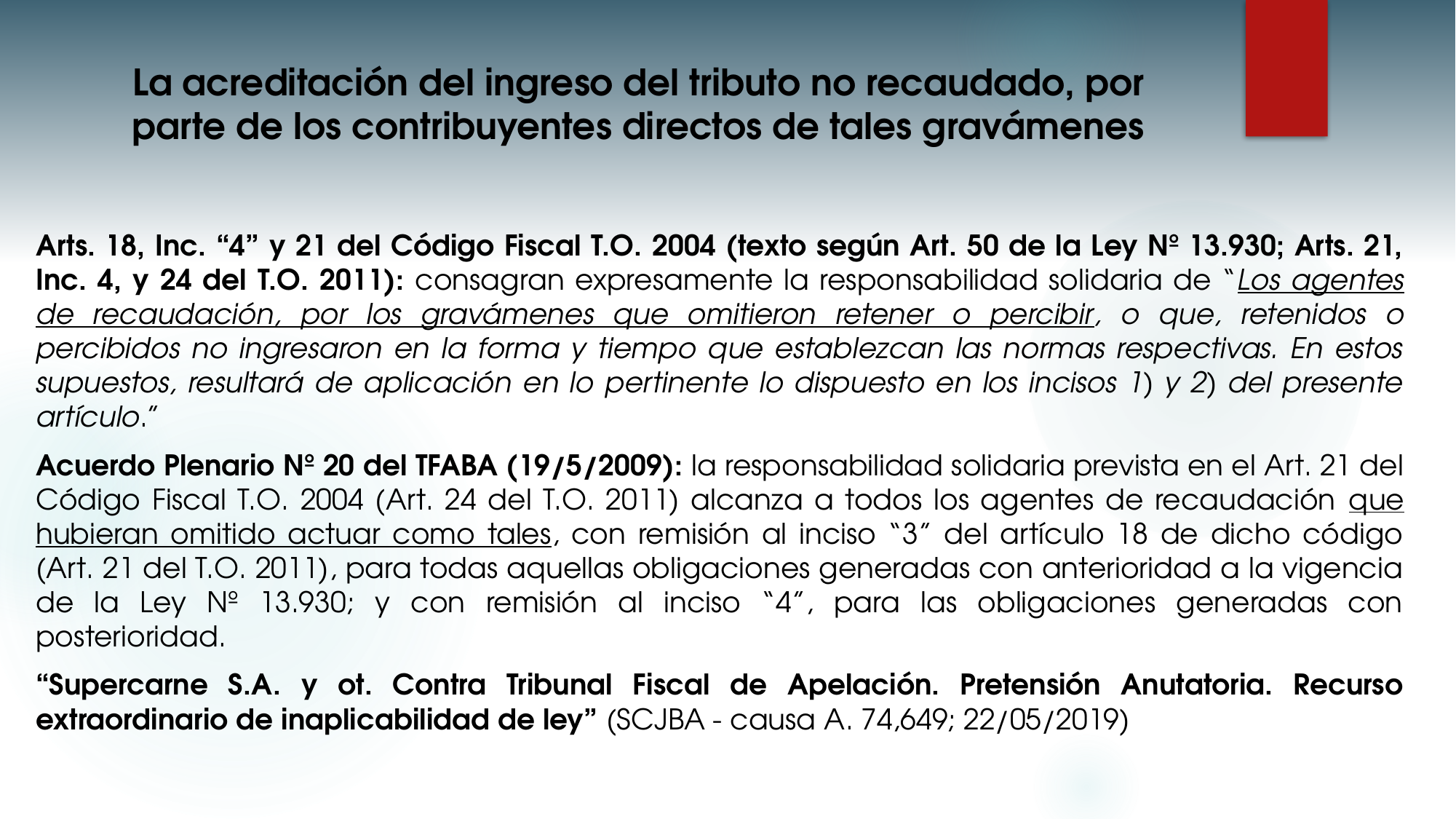

# La acreditación del ingreso del tributo no recaudado, por parte de los contribuyentes directos de tales gravámenes

Arts. 18, Inc. “4” y 21 del Código Fiscal T.O. 2004 (texto según Art. 50 de la Ley Nº 13.930; Arts. 21, Inc. 4, y 24 del T.O. 2011): consagran expresamente la responsabilidad solidaria de “Los agentes de recaudación, por los gravámenes que omitieron retener o percibir, o que, retenidos o percibidos no ingresaron en la forma y tiempo que establezcan las normas respectivas. En estos supuestos, resultará de aplicación en lo pertinente lo dispuesto en los incisos 1) y 2) del presente artículo.”
Acuerdo Plenario Nº 20 del TFABA (19/5/2009): la responsabilidad solidaria prevista en el Art. 21 del Código Fiscal T.O. 2004 (Art. 24 del T.O. 2011) alcanza a todos los agentes de recaudación que hubieran omitido actuar como tales, con remisión al inciso “3” del artículo 18 de dicho código (Art. 21 del T.O. 2011), para todas aquellas obligaciones generadas con anterioridad a la vigencia de la Ley Nº 13.930; y con remisión al inciso “4”, para las obligaciones generadas con posterioridad.
“Supercarne S.A. y ot. Contra Tribunal Fiscal de Apelación. Pretensión Anutatoria. Recurso extraordinario de inaplicabilidad de ley” (SCJBA - causa A. 74,649; 22/05/2019)